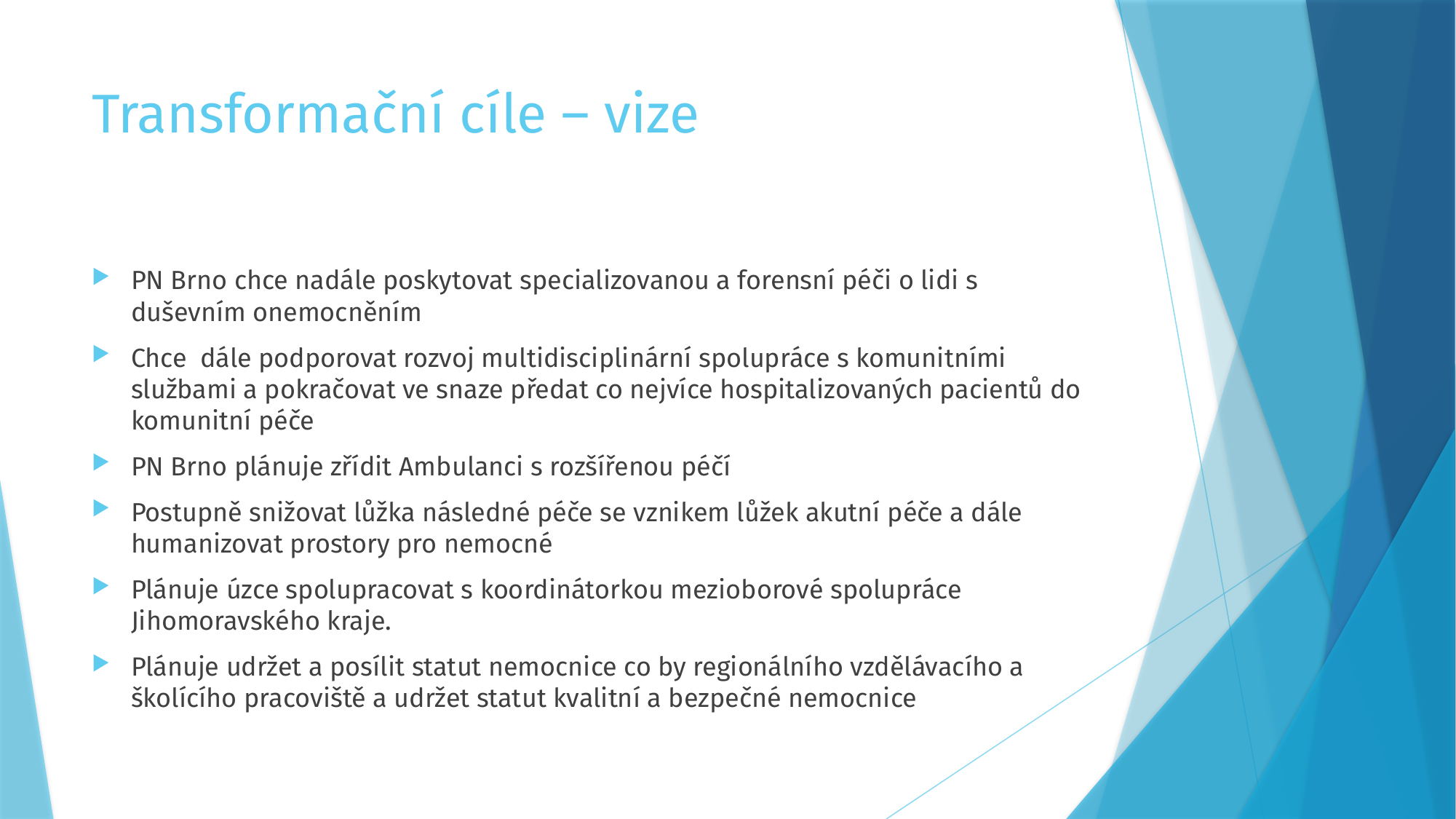

# Transformační cíle – vize
PN Brno chce nadále poskytovat specializovanou a forensní péči o lidi s duševním onemocněním
Chce  dále podporovat rozvoj multidisciplinární spolupráce s komunitními službami a pokračovat ve snaze předat co nejvíce hospitalizovaných pacientů do komunitní péče
PN Brno plánuje zřídit Ambulanci s rozšířenou péčí
Postupně snižovat lůžka následné péče se vznikem lůžek akutní péče a dále humanizovat prostory pro nemocné
Plánuje úzce spolupracovat s koordinátorkou mezioborové spolupráce Jihomoravského kraje.
Plánuje udržet a posílit statut nemocnice co by regionálního vzdělávacího a školícího pracoviště a udržet statut kvalitní a bezpečné nemocnice